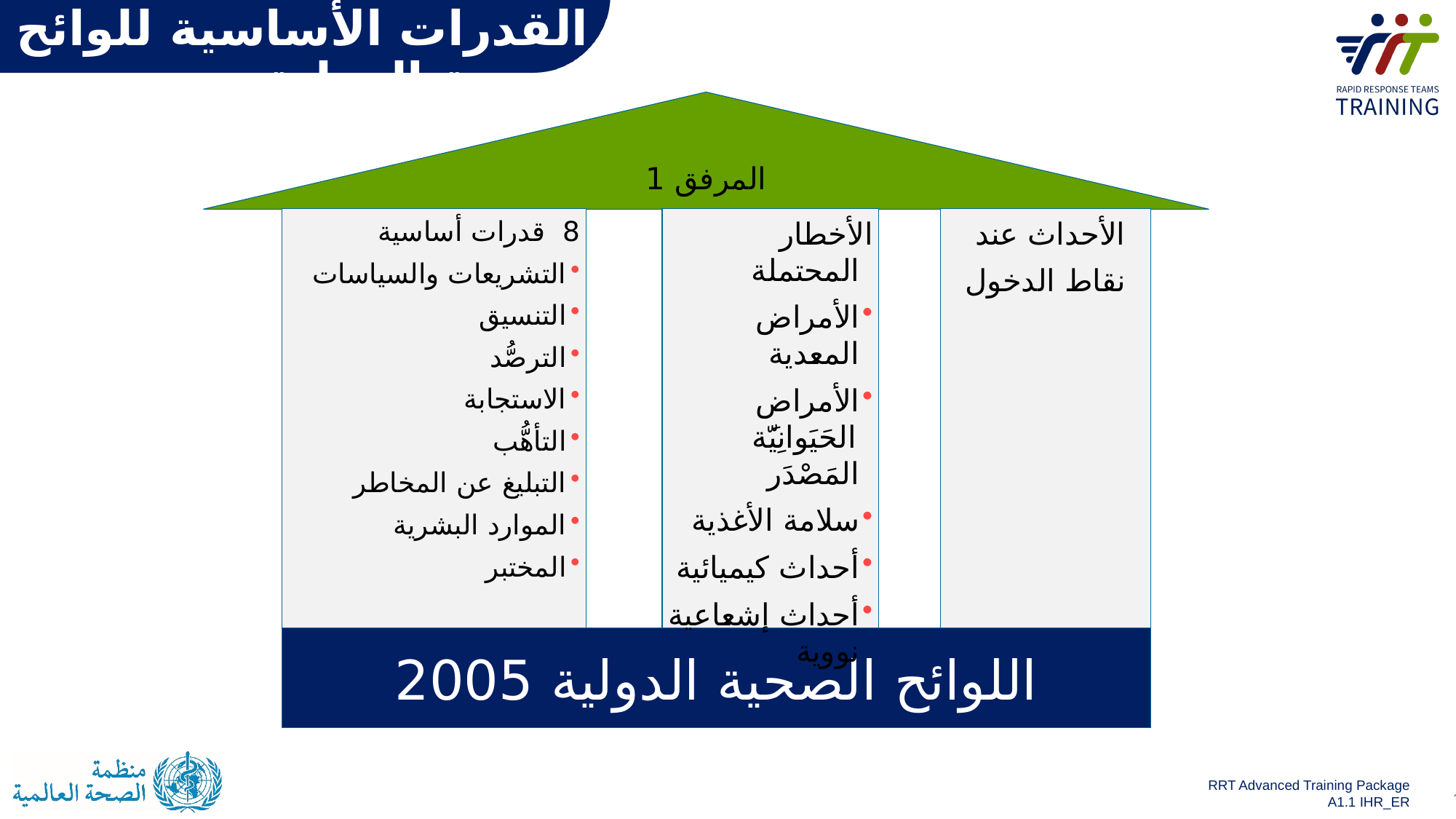

# القدرات الأساسية للوائح الصحية الدولية

المرفق 1

الأخطار المحتملة
الأمراض المعدية
الأمراض الحَيَوانِيَّة المَصْدَر
سلامة الأغذية
أحداث كيميائية
أحداث إشعاعية نووية

الأحداث عند
نقاط الدخول

8  قدرات أساسية
التشريعات والسياسات
التنسيق
الترصُّد
الاستجابة
التأهُّب
التبليغ عن المخاطر
الموارد البشرية
المختبر

اللوائح الصحية الدولية 2005